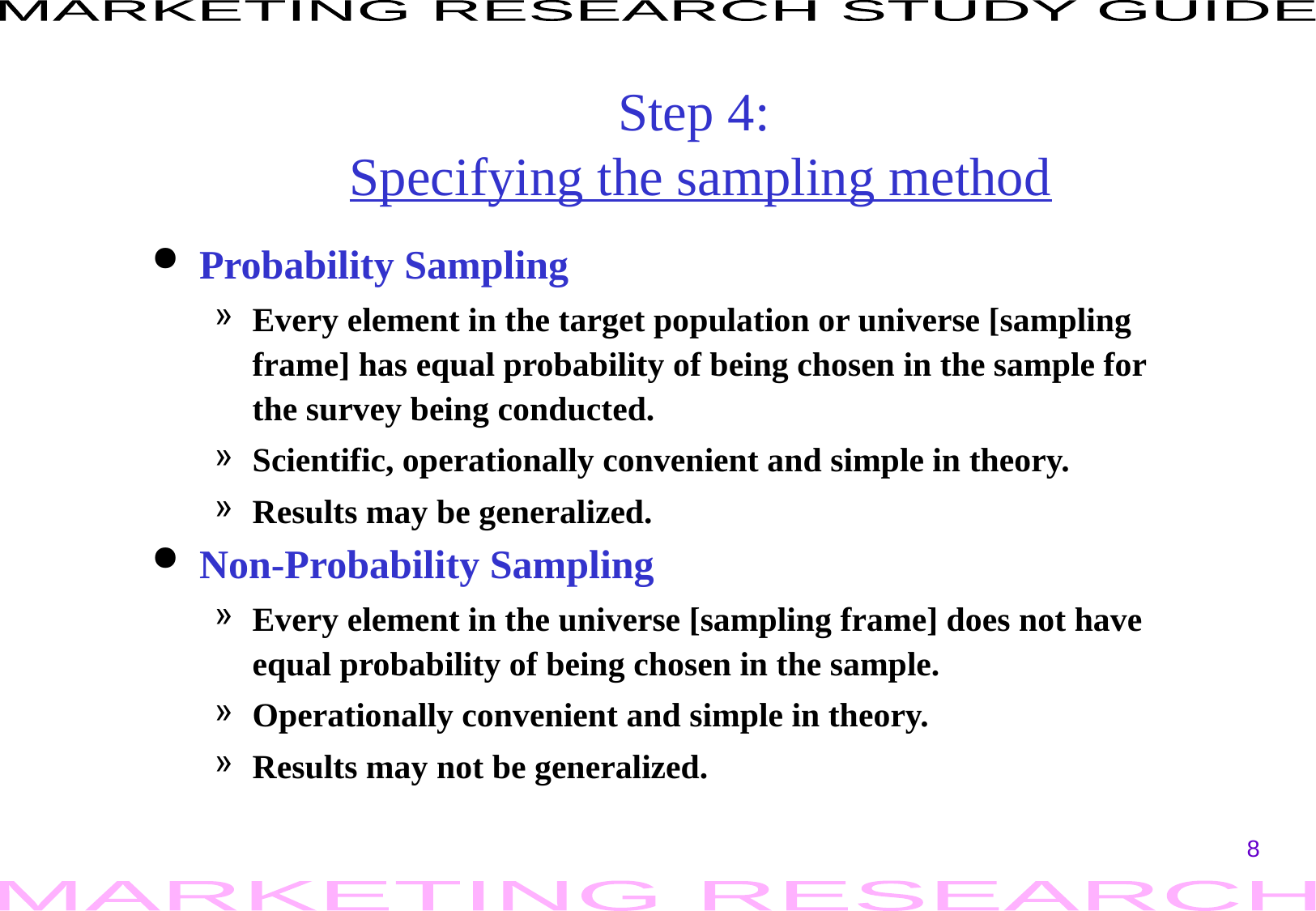

# Step 4: Specifying the sampling method
Probability Sampling
Every element in the target population or universe [sampling frame] has equal probability of being chosen in the sample for the survey being conducted.
Scientific, operationally convenient and simple in theory.
Results may be generalized.
Non-Probability Sampling
Every element in the universe [sampling frame] does not have equal probability of being chosen in the sample.
Operationally convenient and simple in theory.
Results may not be generalized.